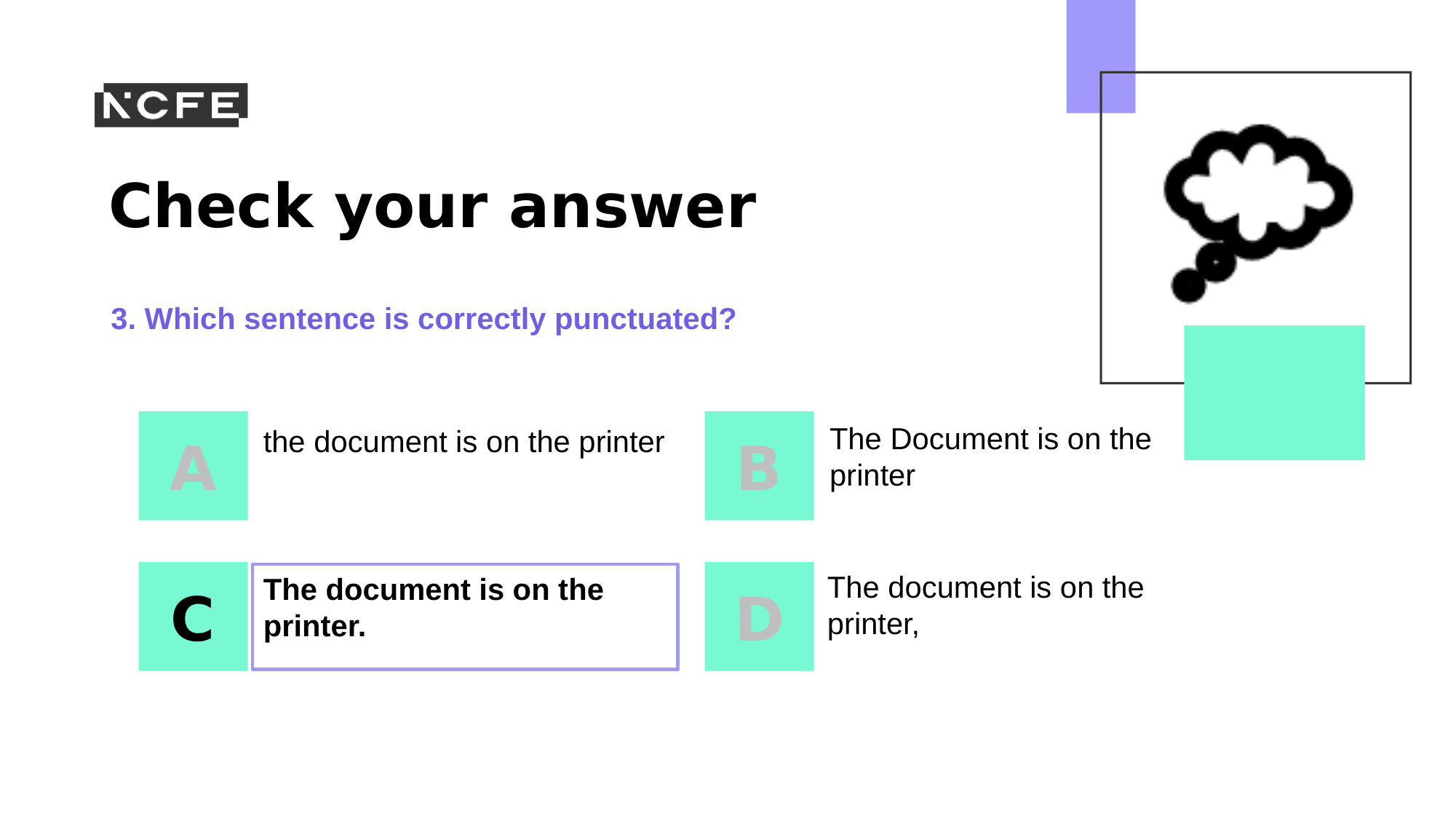

3. Which sentence is correctly punctuated?
The Document is on the printer

the document is on the printer
The document is on the printer,
The document is on the printer.